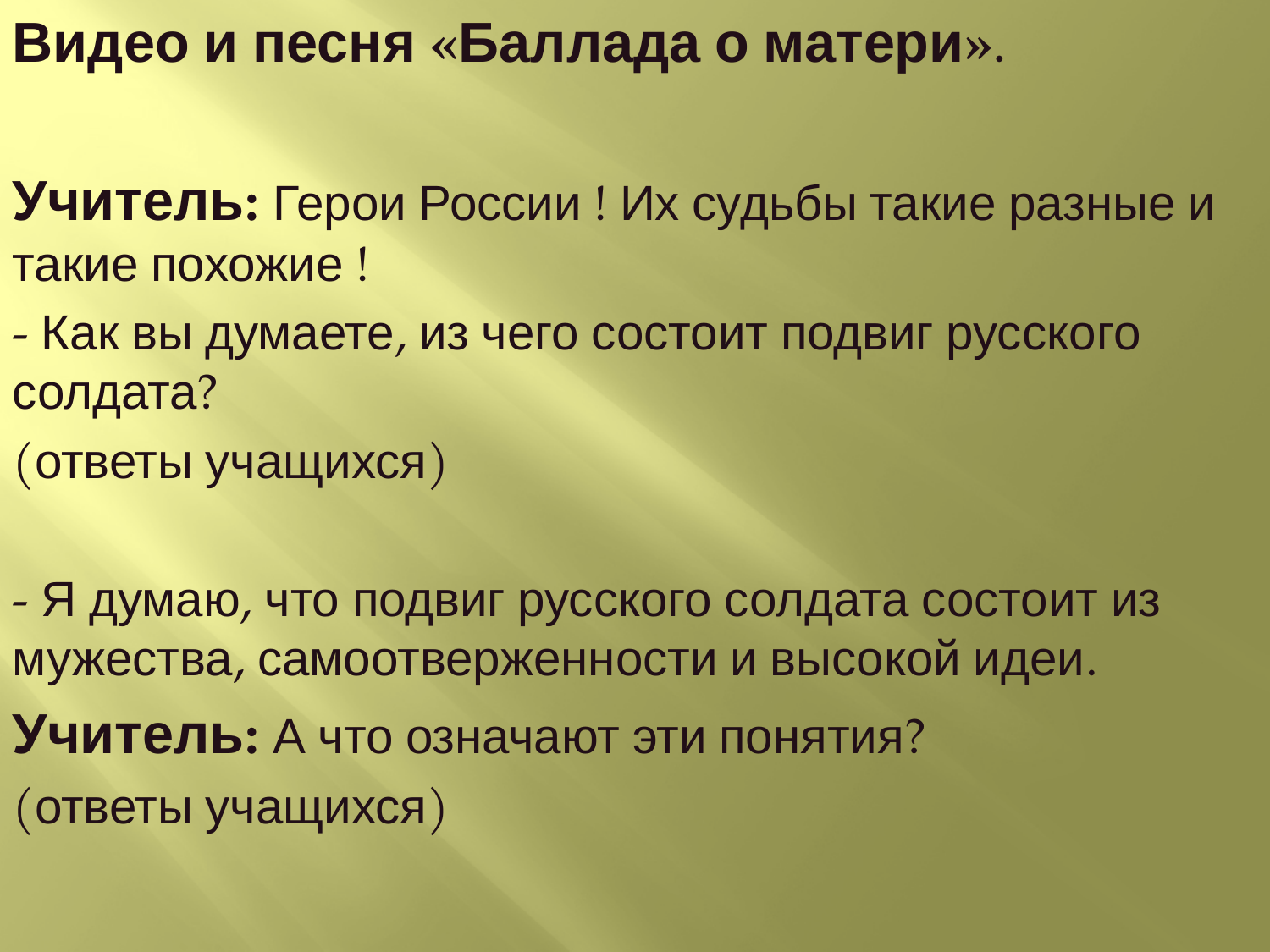

Видео и песня «Баллада о матери».

Учитель: Герои России ! Их судьбы такие разные и такие похожие !
- Как вы думаете, из чего состоит подвиг русского солдата?
(ответы учащихся)

- Я думаю, что подвиг русского солдата состоит из мужества, самоотверженности и высокой идеи.
Учитель: А что означают эти понятия?
(ответы учащихся)

#